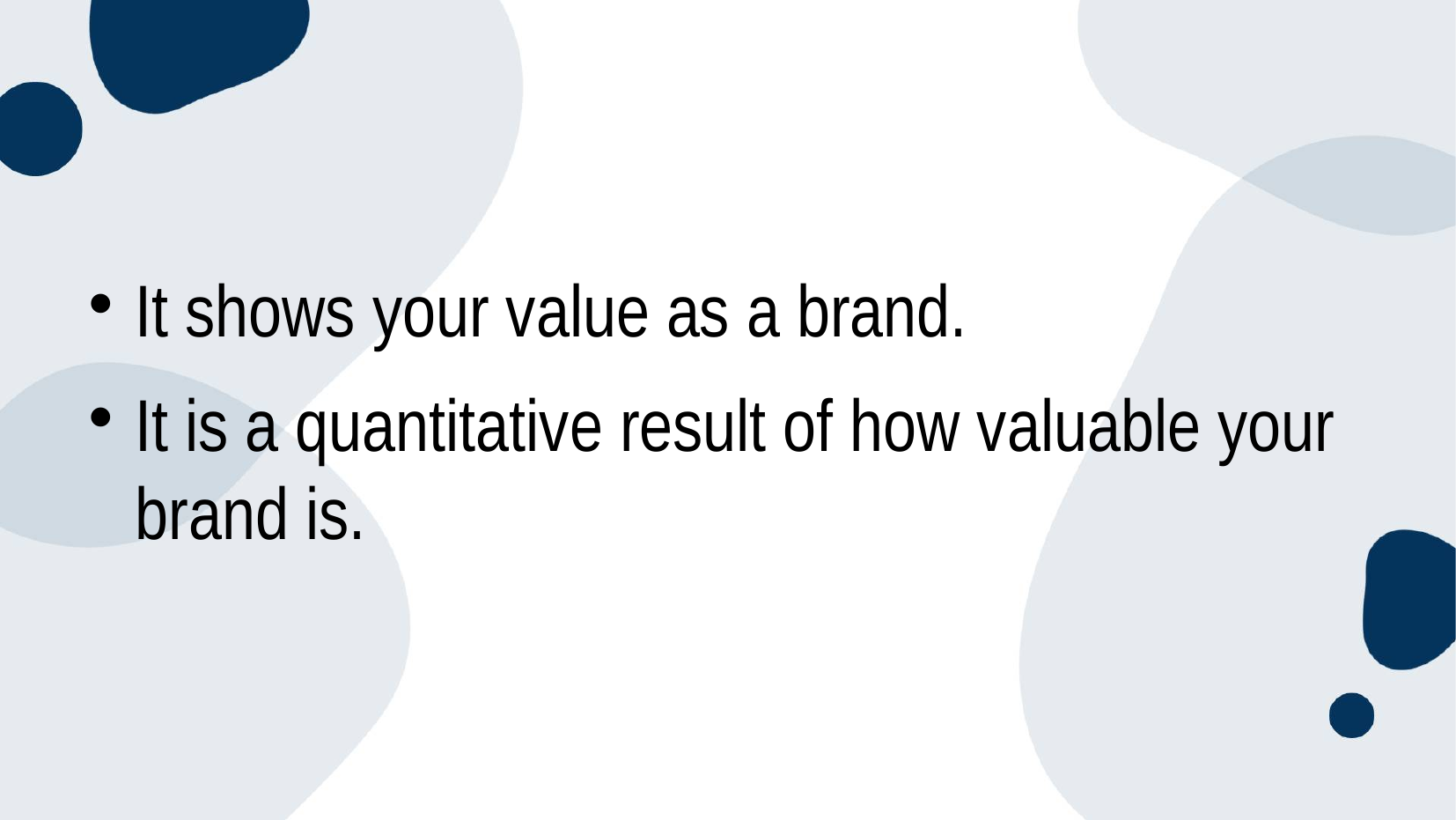

It shows your value as a brand.
It is a quantitative result of how valuable your brand is.